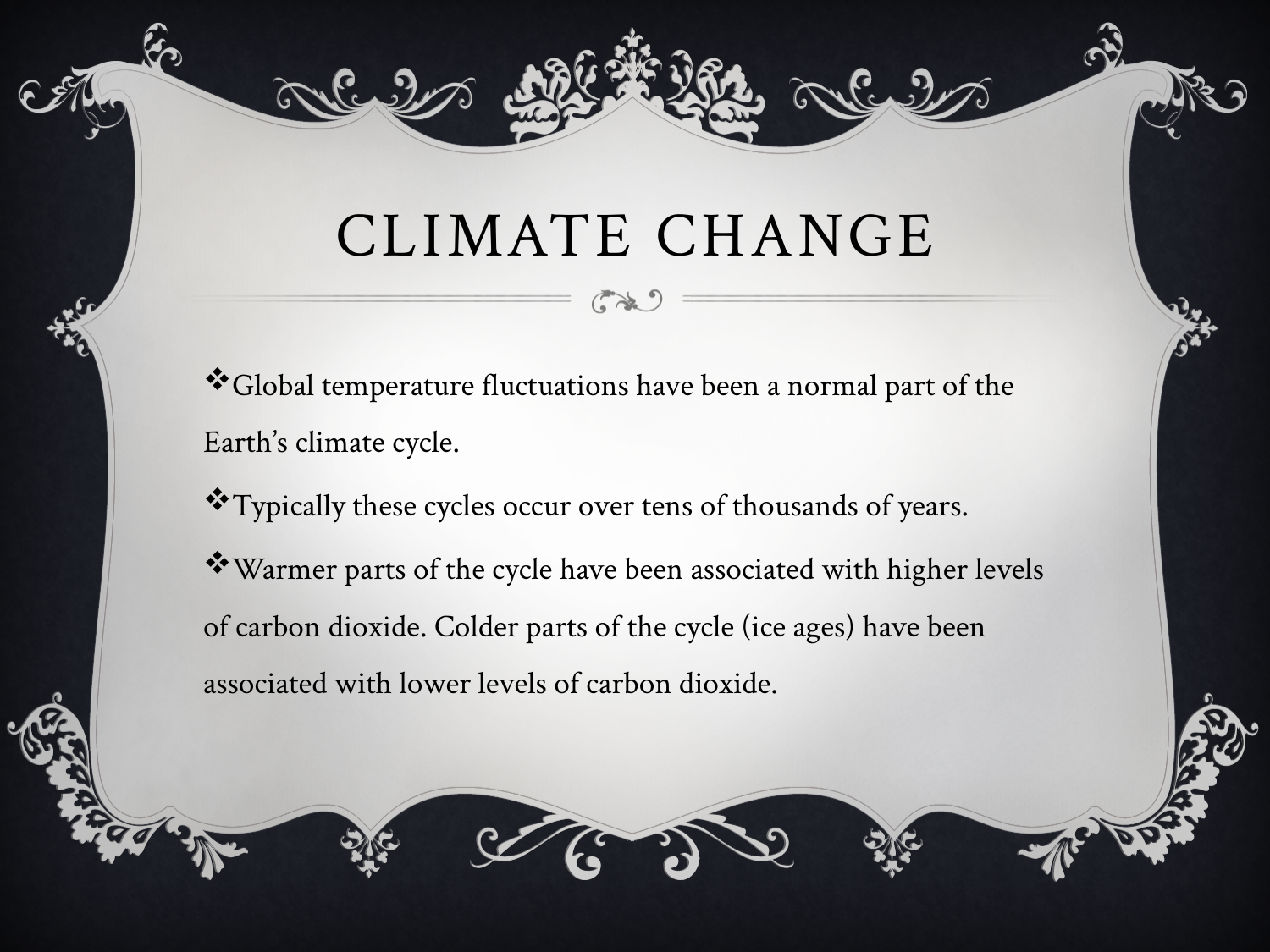

# Climate change
Global temperature fluctuations have been a normal part of the Earth’s climate cycle.
Typically these cycles occur over tens of thousands of years.
Warmer parts of the cycle have been associated with higher levels of carbon dioxide. Colder parts of the cycle (ice ages) have been associated with lower levels of carbon dioxide.